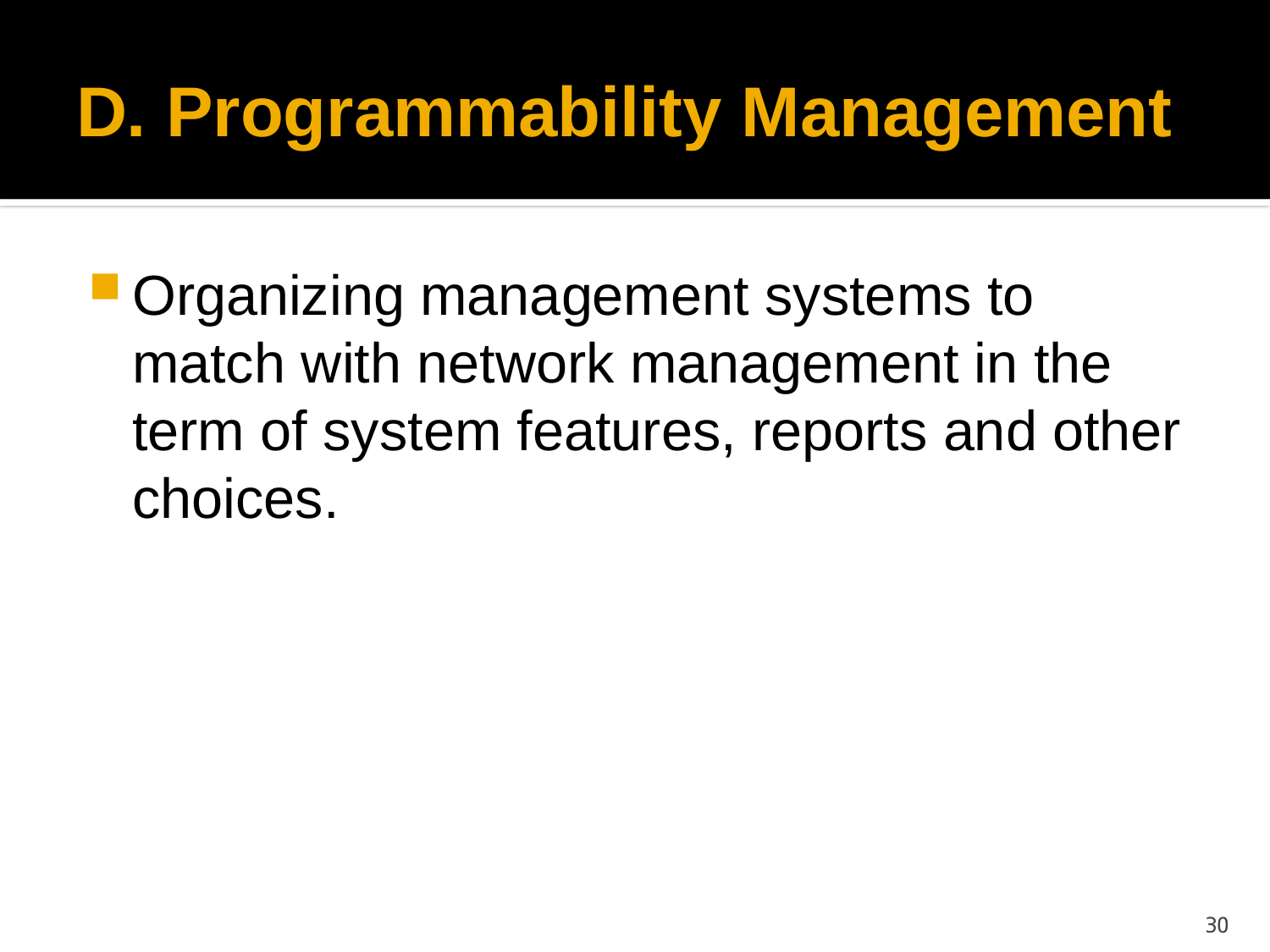

# D. Programmability Management
Organizing management systems to match with network management in the term of system features, reports and other choices.
30